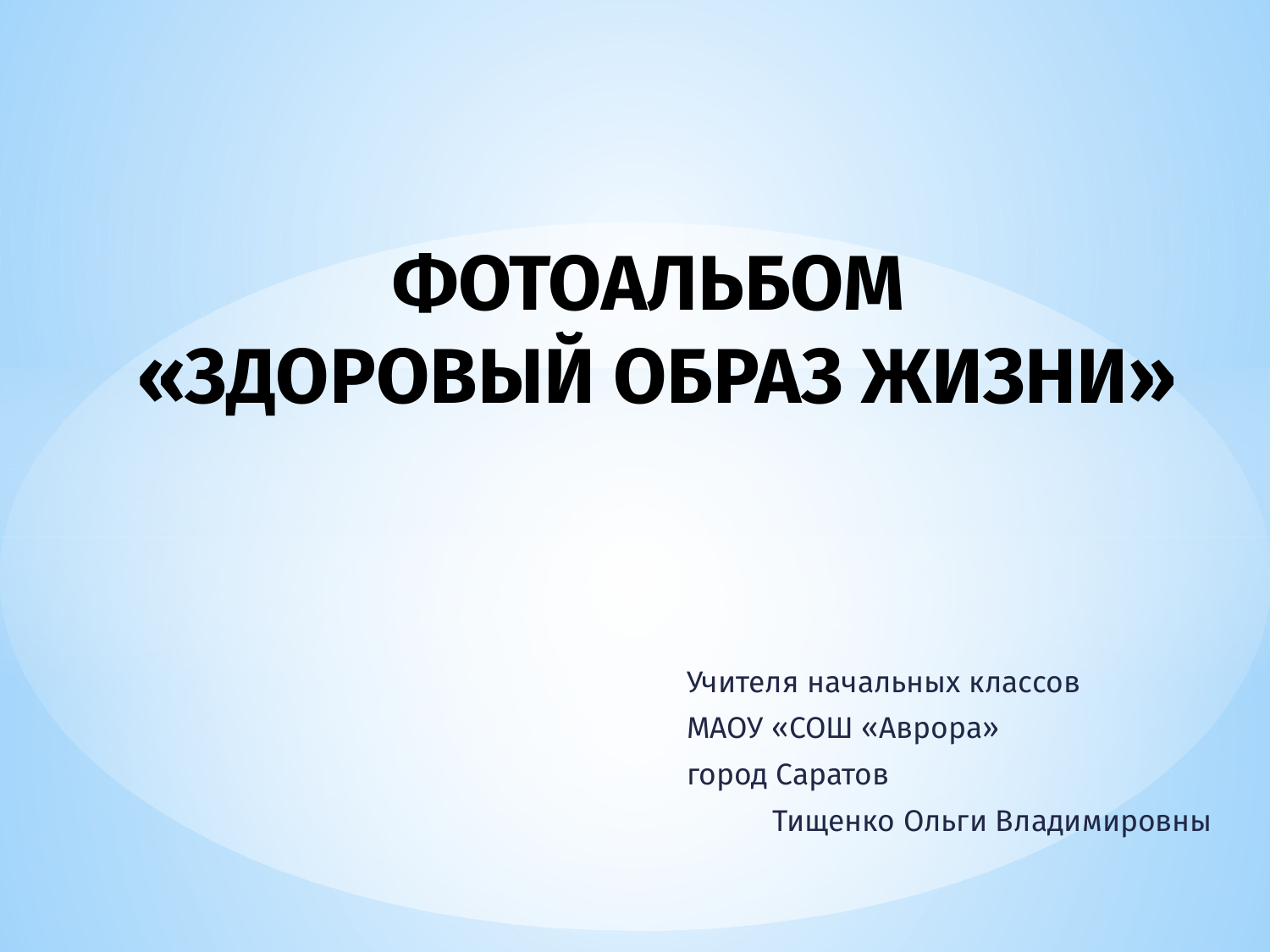

# ФОТОАЛЬБОМ «ЗДОРОВЫЙ ОБРАЗ ЖИЗНИ»
                     Учителя начальных классов
                     МАОУ «СОШ «Аврора»
                     город Саратов
Тищенко Ольги Владимировны